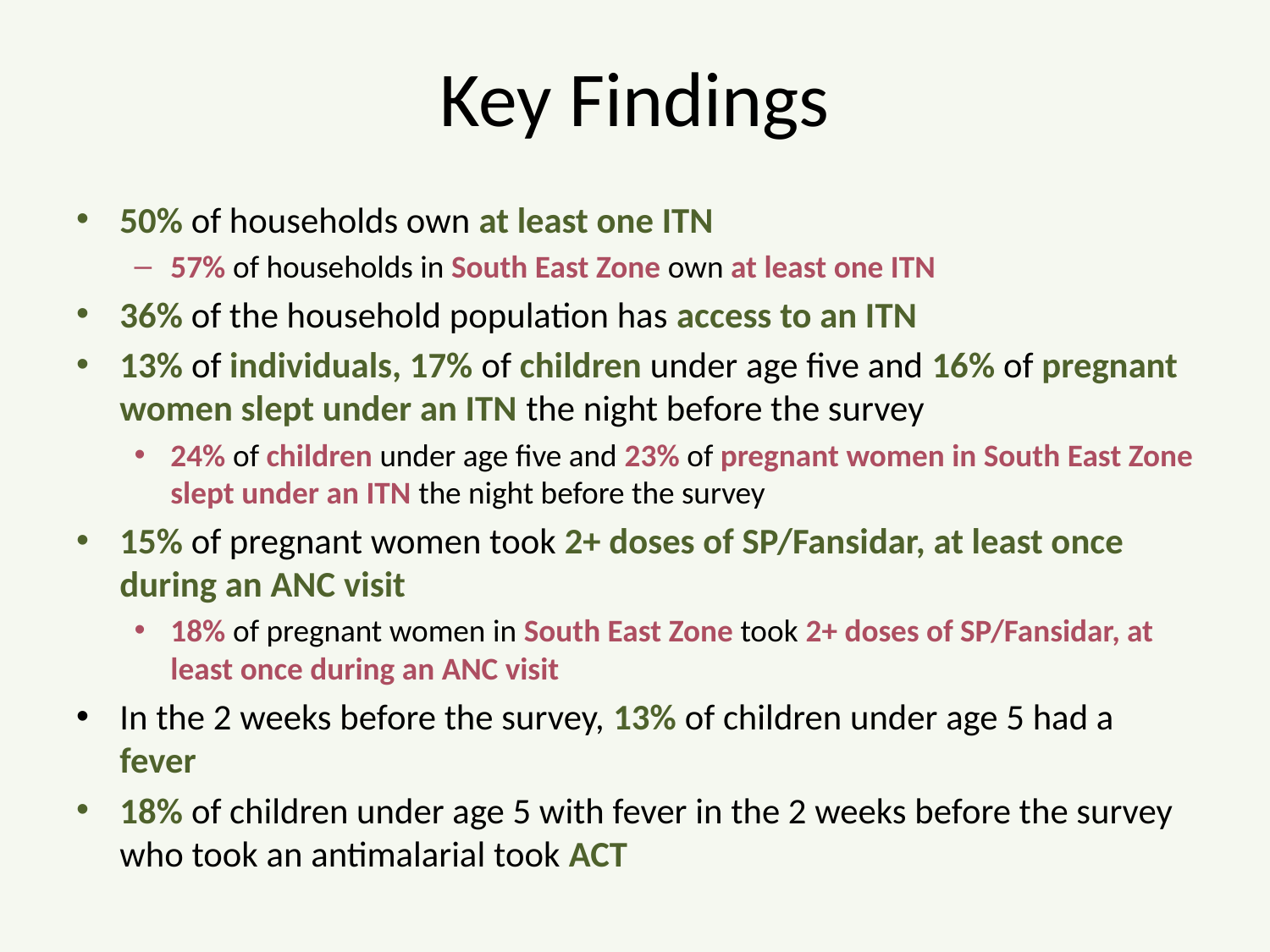

# Key Findings
50% of households own at least one ITN
57% of households in South East Zone own at least one ITN
36% of the household population has access to an ITN
13% of individuals, 17% of children under age five and 16% of pregnant women slept under an ITN the night before the survey
24% of children under age five and 23% of pregnant women in South East Zone slept under an ITN the night before the survey
15% of pregnant women took 2+ doses of SP/Fansidar, at least once during an ANC visit
18% of pregnant women in South East Zone took 2+ doses of SP/Fansidar, at least once during an ANC visit
In the 2 weeks before the survey, 13% of children under age 5 had a fever
18% of children under age 5 with fever in the 2 weeks before the survey who took an antimalarial took ACT